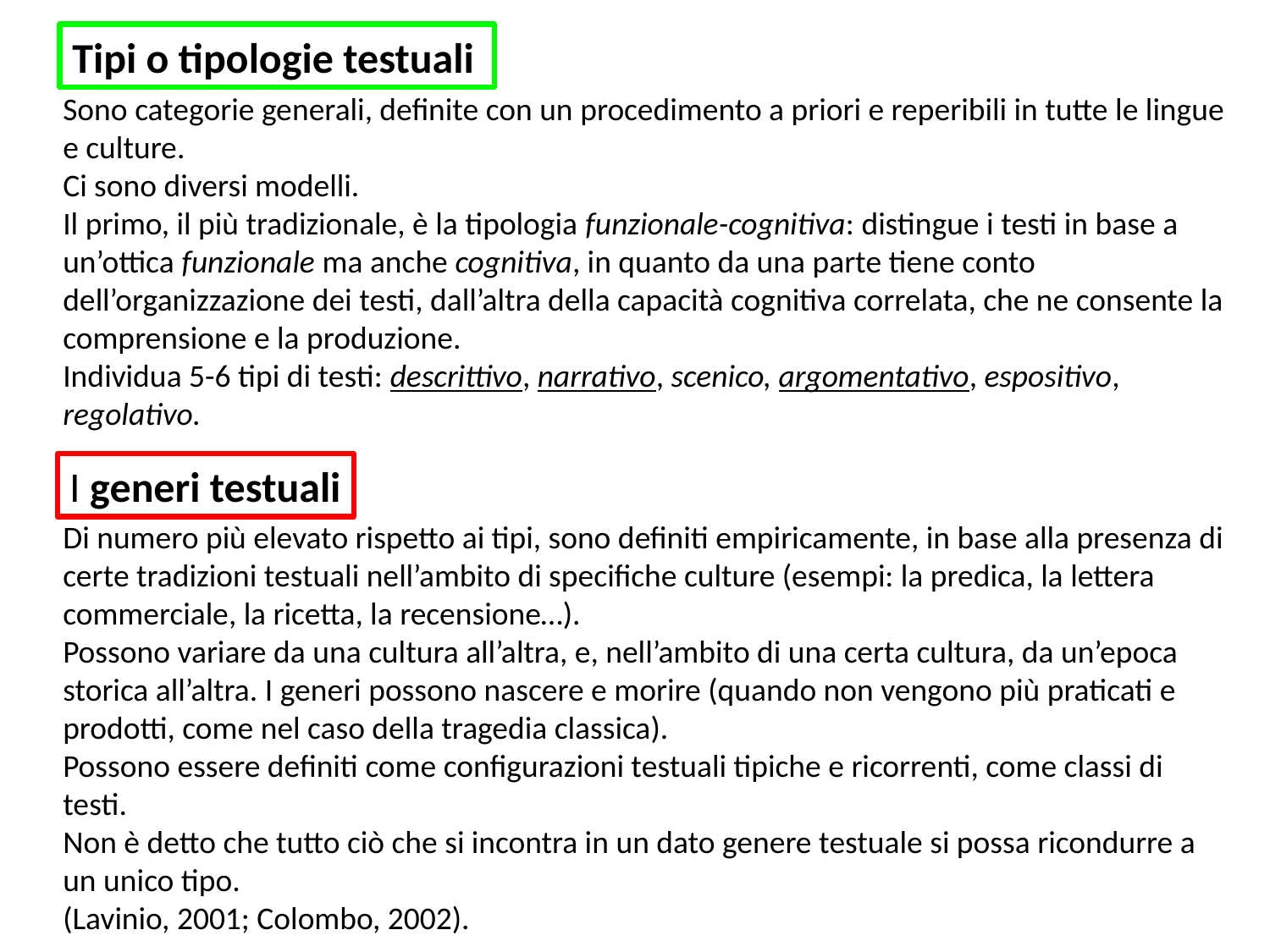

Tipi o tipologie testuali

Sono categorie generali, definite con un procedimento a priori e reperibili in tutte le lingue e culture.
Ci sono diversi modelli.
Il primo, il più tradizionale, è la tipologia funzionale-cognitiva: distingue i testi in base a un’ottica funzionale ma anche cognitiva, in quanto da una parte tiene conto dell’organizzazione dei testi, dall’altra della capacità cognitiva correlata, che ne consente la comprensione e la produzione.
Individua 5-6 tipi di testi: descrittivo, narrativo, scenico, argomentativo, espositivo, regolativo.
I generi testuali
Di numero più elevato rispetto ai tipi, sono definiti empiricamente, in base alla presenza di certe tradizioni testuali nell’ambito di specifiche culture (esempi: la predica, la lettera commerciale, la ricetta, la recensione…).
Possono variare da una cultura all’altra, e, nell’ambito di una certa cultura, da un’epoca storica all’altra. I generi possono nascere e morire (quando non vengono più praticati e prodotti, come nel caso della tragedia classica).
Possono essere definiti come configurazioni testuali tipiche e ricorrenti, come classi di testi.
Non è detto che tutto ciò che si incontra in un dato genere testuale si possa ricondurre a un unico tipo.
(Lavinio, 2001; Colombo, 2002).